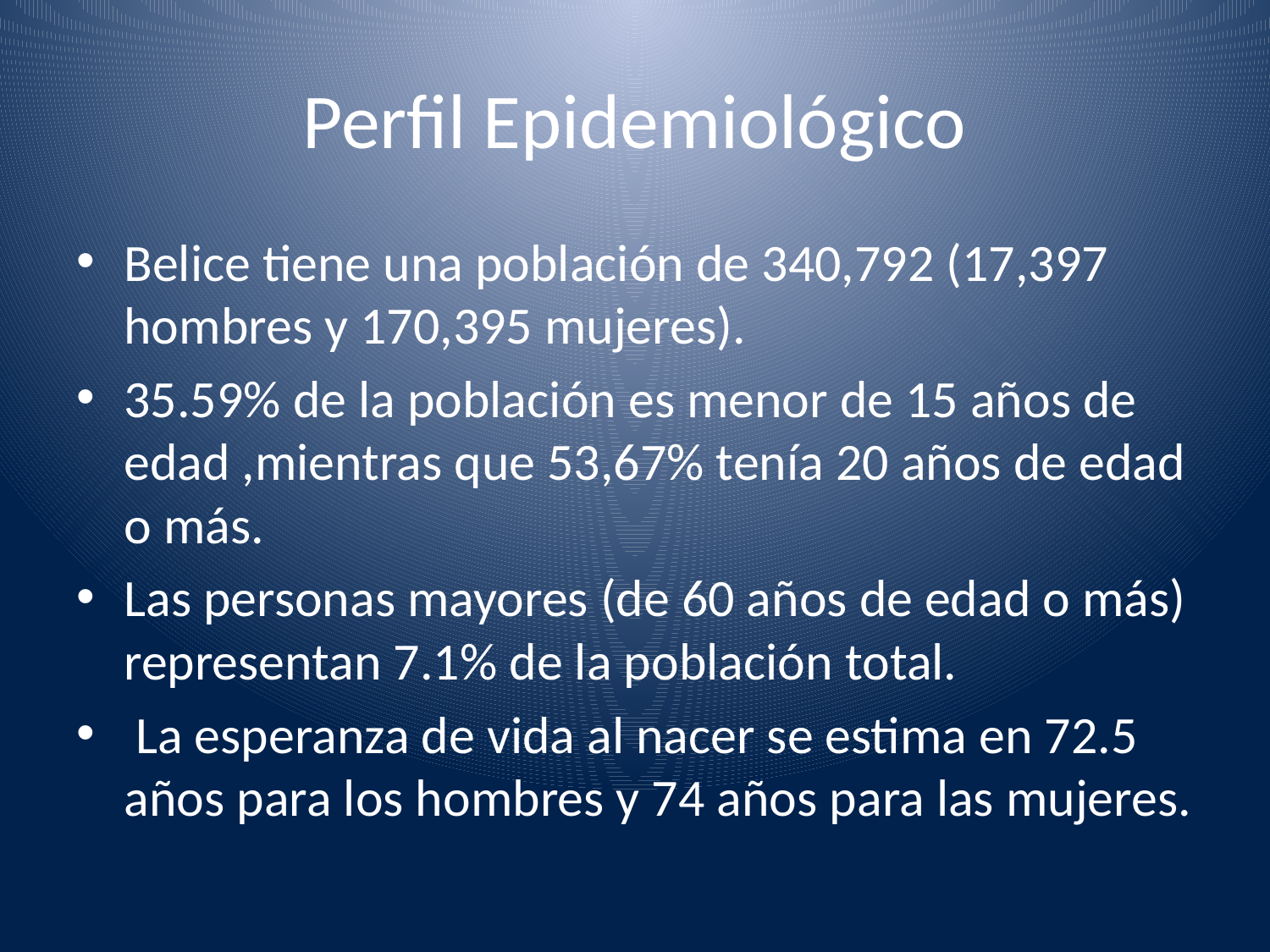

# Perfil Epidemiológico
Belice tiene una población de 340,792 (17,397 hombres y 170,395 mujeres).
35.59% de la población es menor de 15 años de edad ,mientras que 53,67% tenía 20 años de edad o más.
Las personas mayores (de 60 años de edad o más) representan 7.1% de la población total.
 La esperanza de vida al nacer se estima en 72.5 años para los hombres y 74 años para las mujeres.